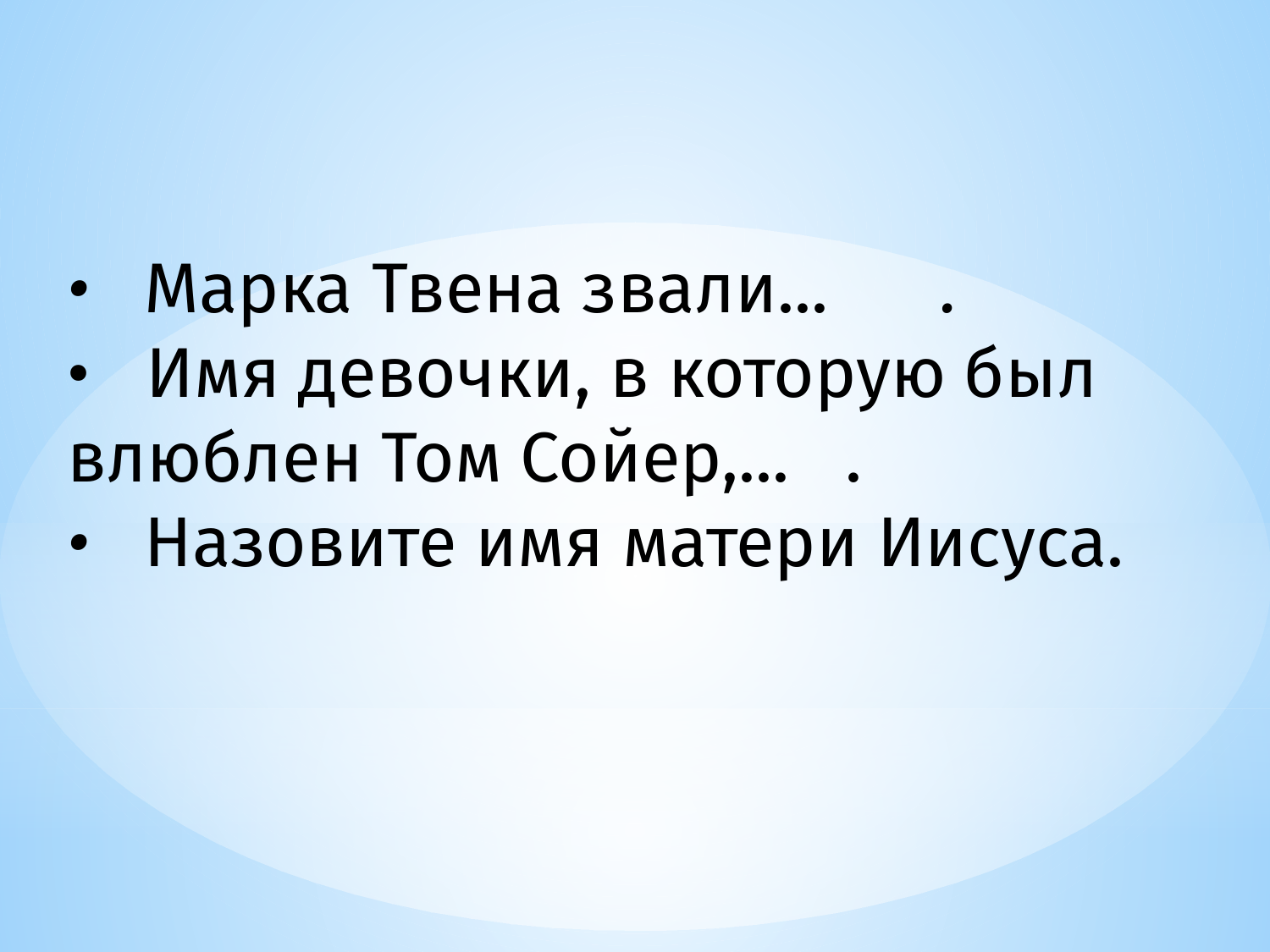

•   Марка Твена звали...      .
•   Имя девочки, в которую был влюблен Том Сойер,...   .
•   Назовите имя матери Иисуса.